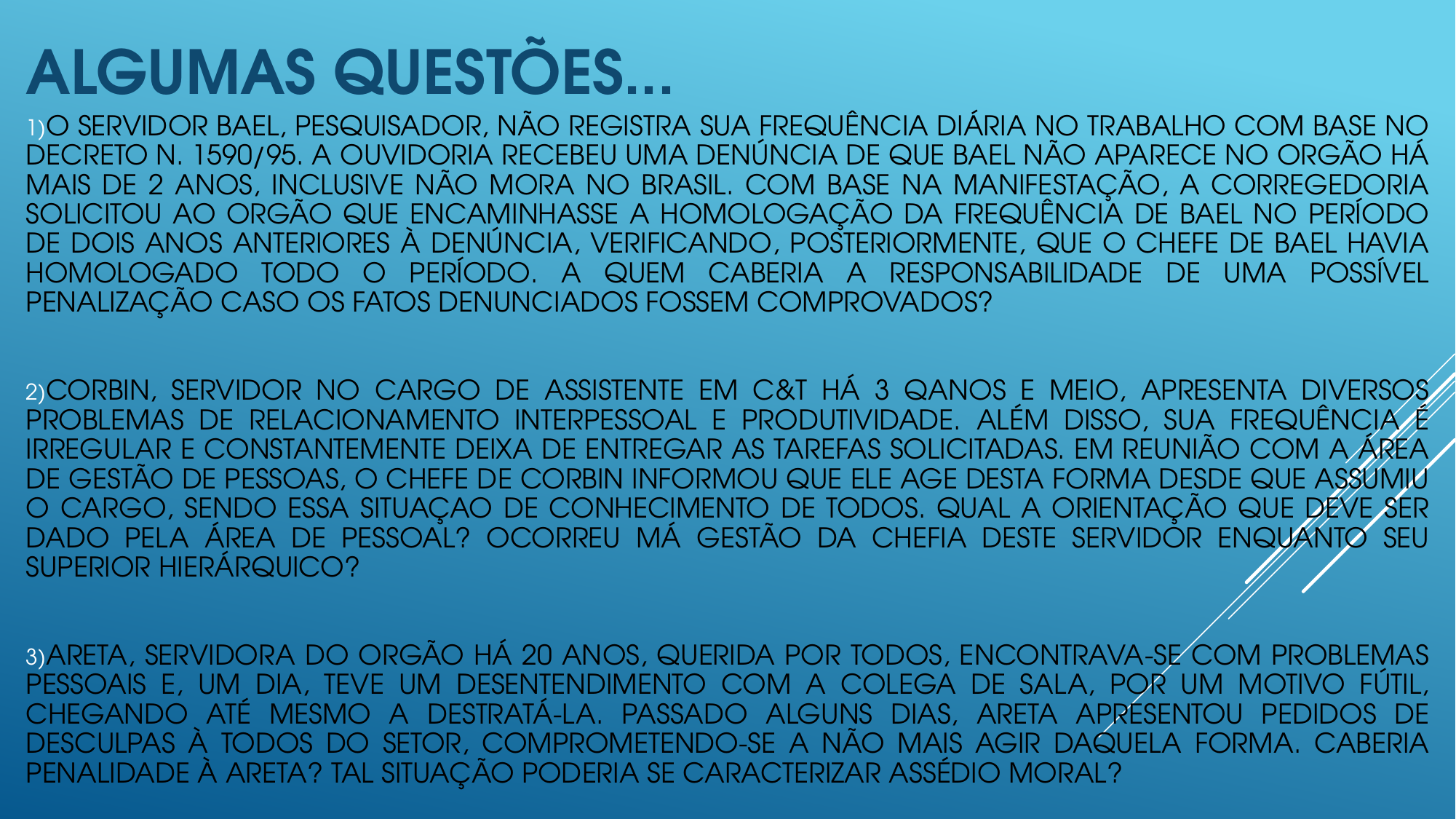

ALGUMAS QUESTÕES...
O SERVIDOR BAEL, PESQUISADOR, NÃO REGISTRA SUA FREQUÊNCIA DIÁRIA NO TRABALHO COM BASE NO DECRETO N. 1590/95. A OUVIDORIA RECEBEU UMA DENÚNCIA DE QUE BAEL NÃO APARECE NO ORGÃO HÁ MAIS DE 2 ANOS, INCLUSIVE NÃO MORA NO BRASIL. COM BASE NA MANIFESTAÇÃO, A CORREGEDORIA SOLICITOU AO ORGÃO QUE ENCAMINHASSE A HOMOLOGAÇÃO DA FREQUÊNCIA DE BAEL NO PERÍODO DE DOIS ANOS ANTERIORES À DENÚNCIA, VERIFICANDO, POSTERIORMENTE, QUE O CHEFE DE BAEL HAVIA HOMOLOGADO TODO O PERÍODO. A QUEM CABERIA A RESPONSABILIDADE DE UMA POSSÍVEL PENALIZAÇÃO CASO OS FATOS DENUNCIADOS FOSSEM COMPROVADOS?

CORBIN, SERVIDOR NO CARGO DE ASSISTENTE EM C&T HÁ 3 QANOS E MEIO, APRESENTA DIVERSOS PROBLEMAS DE RELACIONAMENTO INTERPESSOAL E PRODUTIVIDADE. ALÉM DISSO, SUA FREQUÊNCIA É IRREGULAR E CONSTANTEMENTE DEIXA DE ENTREGAR AS TAREFAS SOLICITADAS. EM REUNIÃO COM A ÁREA DE GESTÃO DE PESSOAS, O CHEFE DE CORBIN INFORMOU QUE ELE AGE DESTA FORMA DESDE QUE ASSUMIU O CARGO, SENDO ESSA SITUAÇAO DE CONHECIMENTO DE TODOS. QUAL A ORIENTAÇÃO QUE DEVE SER DADO PELA ÁREA DE PESSOAL? OCORREU MÁ GESTÃO DA CHEFIA DESTE SERVIDOR ENQUANTO SEU SUPERIOR HIERÁRQUICO?

ARETA, SERVIDORA DO ORGÃO HÁ 20 ANOS, QUERIDA POR TODOS, ENCONTRAVA-SE COM PROBLEMAS PESSOAIS E, UM DIA, TEVE UM DESENTENDIMENTO COM A COLEGA DE SALA, POR UM MOTIVO FÚTIL, CHEGANDO ATÉ MESMO A DESTRATÁ-LA. PASSADO ALGUNS DIAS, ARETA APRESENTOU PEDIDOS DE DESCULPAS À TODOS DO SETOR, COMPROMETENDO-SE A NÃO MAIS AGIR DAQUELA FORMA. CABERIA PENALIDADE À ARETA? TAL SITUAÇÃO PODERIA SE CARACTERIZAR ASSÉDIO MORAL?